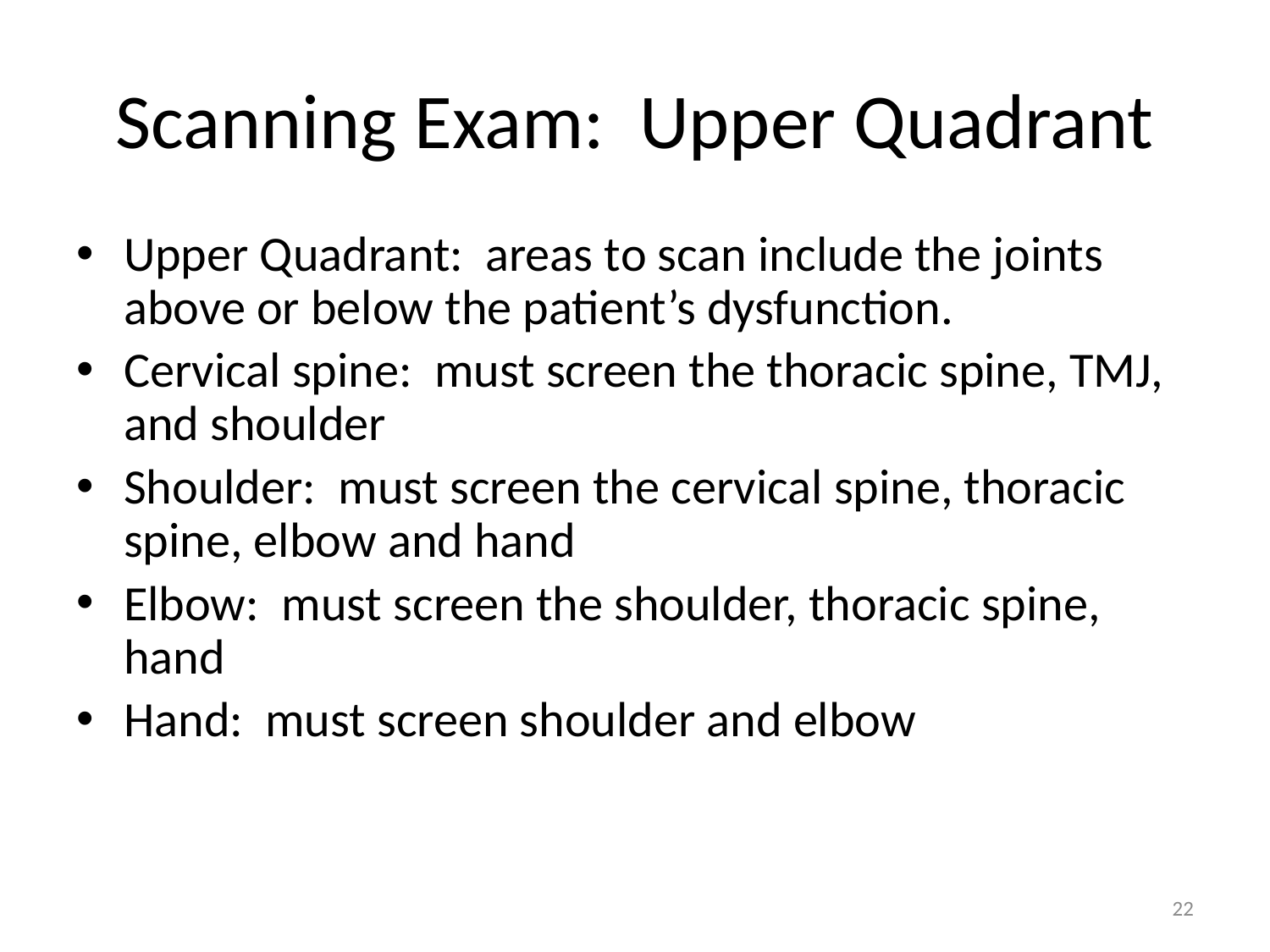

# Scanning Exam:  Upper Quadrant
Upper Quadrant:  areas to scan include the joints above or below the patient’s dysfunction.
Cervical spine:  must screen the thoracic spine, TMJ, and shoulder
Shoulder:  must screen the cervical spine, thoracic spine, elbow and hand
Elbow:  must screen the shoulder, thoracic spine, hand
Hand:  must screen shoulder and elbow
22